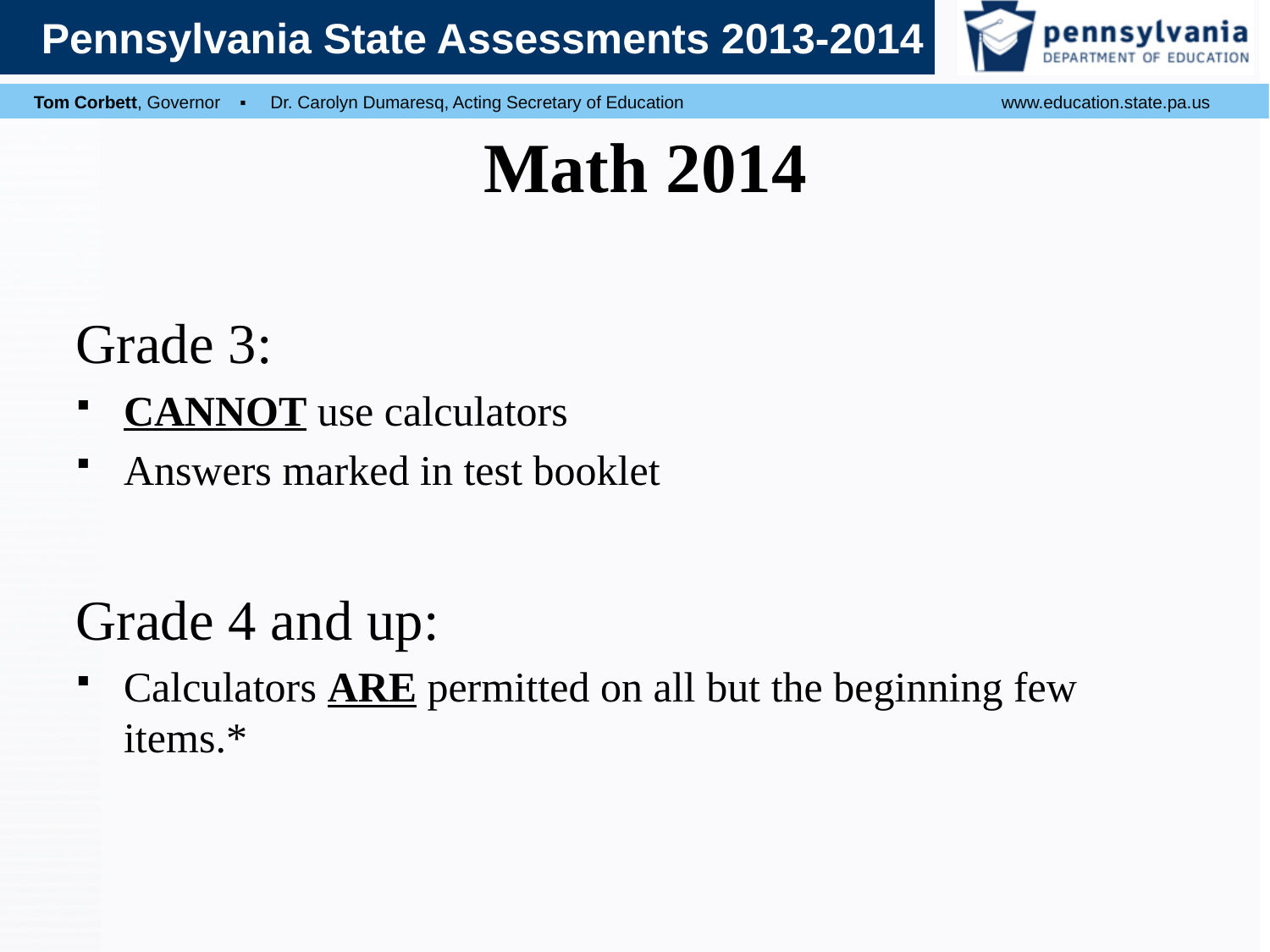

# Math 2014

Grade 3:
CANNOT use calculators
Answers marked in test booklet

Grade 4 and up:
Calculators ARE permitted on all but the beginning few items.*